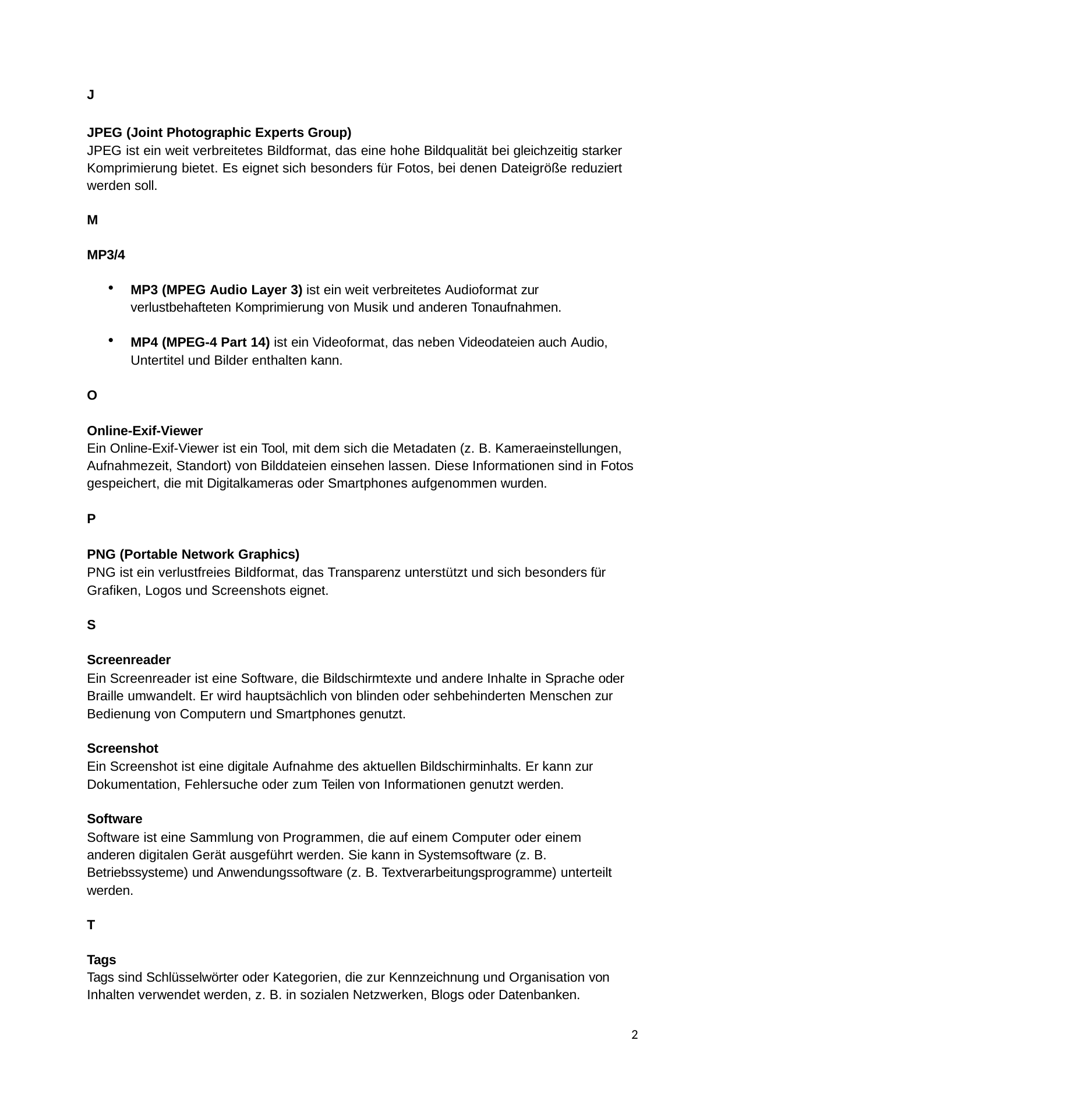

J

JPEG (Joint Photographic Experts Group)
JPEG ist ein weit verbreitetes Bildformat, das eine hohe Bildqualität bei gleichzeitig starker Komprimierung bietet. Es eignet sich besonders für Fotos, bei denen Dateigröße reduziert werden soll.
M MP3/4

MP3 (MPEG Audio Layer 3) ist ein weit verbreitetes Audioformat zur verlustbehafteten Komprimierung von Musik und anderen Tonaufnahmen.

MP4 (MPEG-4 Part 14) ist ein Videoformat, das neben Videodateien auch Audio, Untertitel und Bilder enthalten kann.

O

Online-Exif-Viewer
Ein Online-Exif-Viewer ist ein Tool, mit dem sich die Metadaten (z. B. Kameraeinstellungen, Aufnahmezeit, Standort) von Bilddateien einsehen lassen. Diese Informationen sind in Fotos gespeichert, die mit Digitalkameras oder Smartphones aufgenommen wurden.

P

PNG (Portable Network Graphics)
PNG ist ein verlustfreies Bildformat, das Transparenz unterstützt und sich besonders für Grafiken, Logos und Screenshots eignet.

S

Screenreader
Ein Screenreader ist eine Software, die Bildschirmtexte und andere Inhalte in Sprache oder Braille umwandelt. Er wird hauptsächlich von blinden oder sehbehinderten Menschen zur Bedienung von Computern und Smartphones genutzt.

Screenshot
Ein Screenshot ist eine digitale Aufnahme des aktuellen Bildschirminhalts. Er kann zur Dokumentation, Fehlersuche oder zum Teilen von Informationen genutzt werden.

Software
Software ist eine Sammlung von Programmen, die auf einem Computer oder einem anderen digitalen Gerät ausgeführt werden. Sie kann in Systemsoftware (z. B. Betriebssysteme) und Anwendungssoftware (z. B. Textverarbeitungsprogramme) unterteilt werden.

T

Tags
Tags sind Schlüsselwörter oder Kategorien, die zur Kennzeichnung und Organisation von Inhalten verwendet werden, z. B. in sozialen Netzwerken, Blogs oder Datenbanken.

2